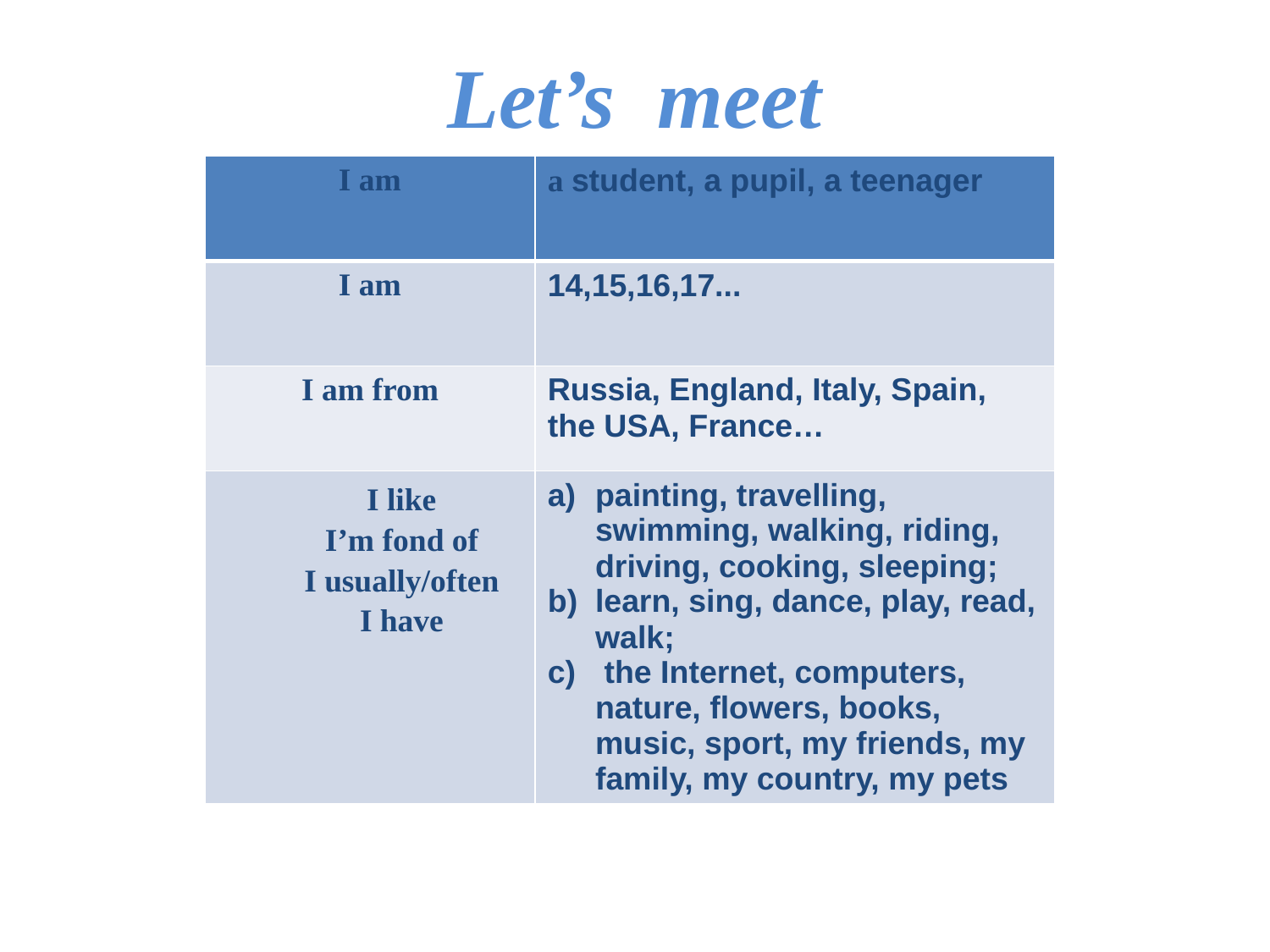

# Let’s  meet
| I am | a student, a pupil, a teenager |
| --- | --- |
| I am | 14,15,16,17... |
| I am from | Russia, England, Italy, Spain, the USA, France… |
| I like I’m fond of I usually/often I have | painting, travelling, swimming, walking, riding, driving, cooking, sleeping; learn, sing, dance, play, read, walk; the Internet, computers, nature, flowers, books, music, sport, my friends, my family, my country, my pets |